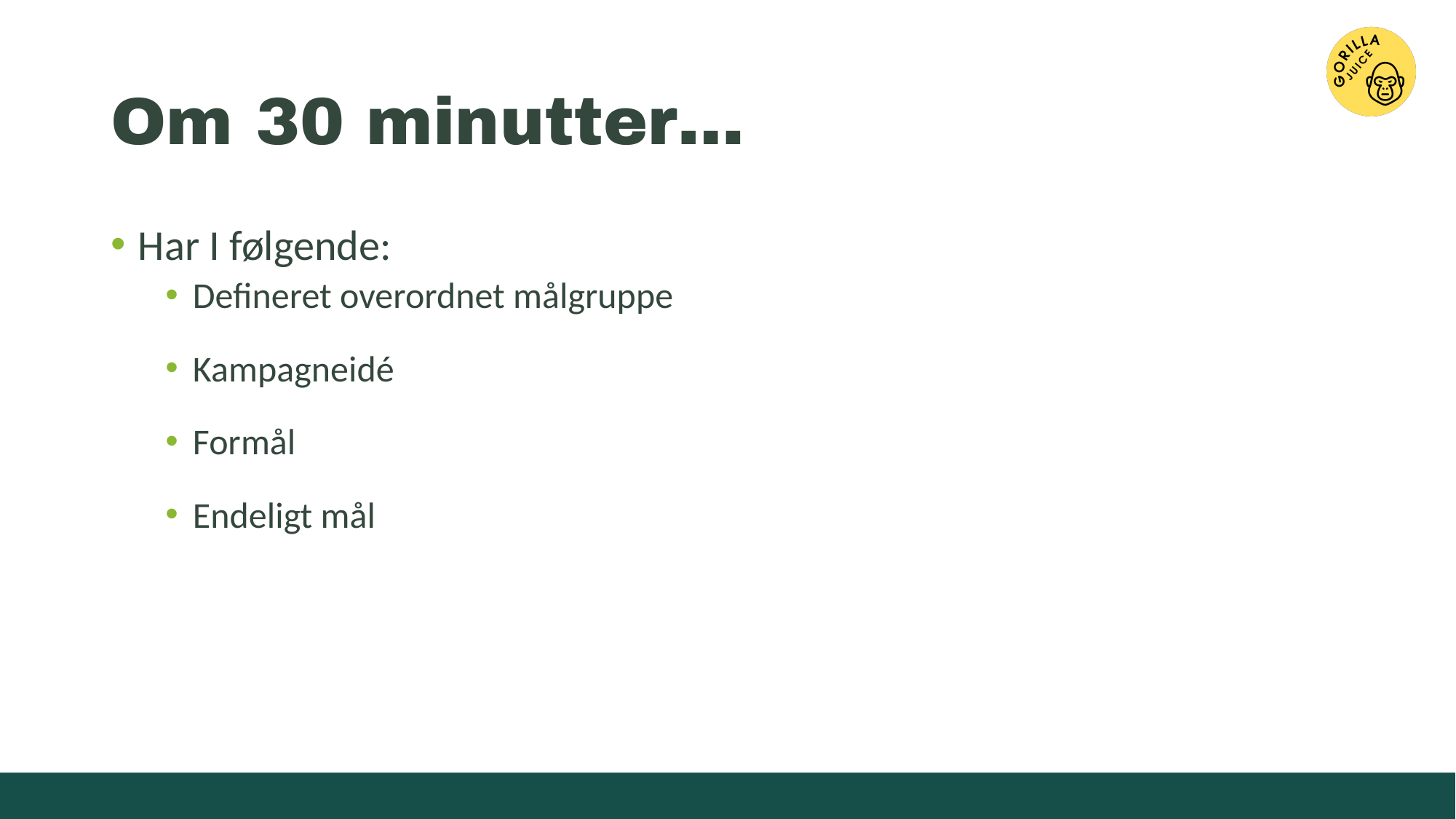

# Om 30 minutter…
Har I følgende:
Defineret overordnet målgruppe
Kampagneidé
Formål
Endeligt mål